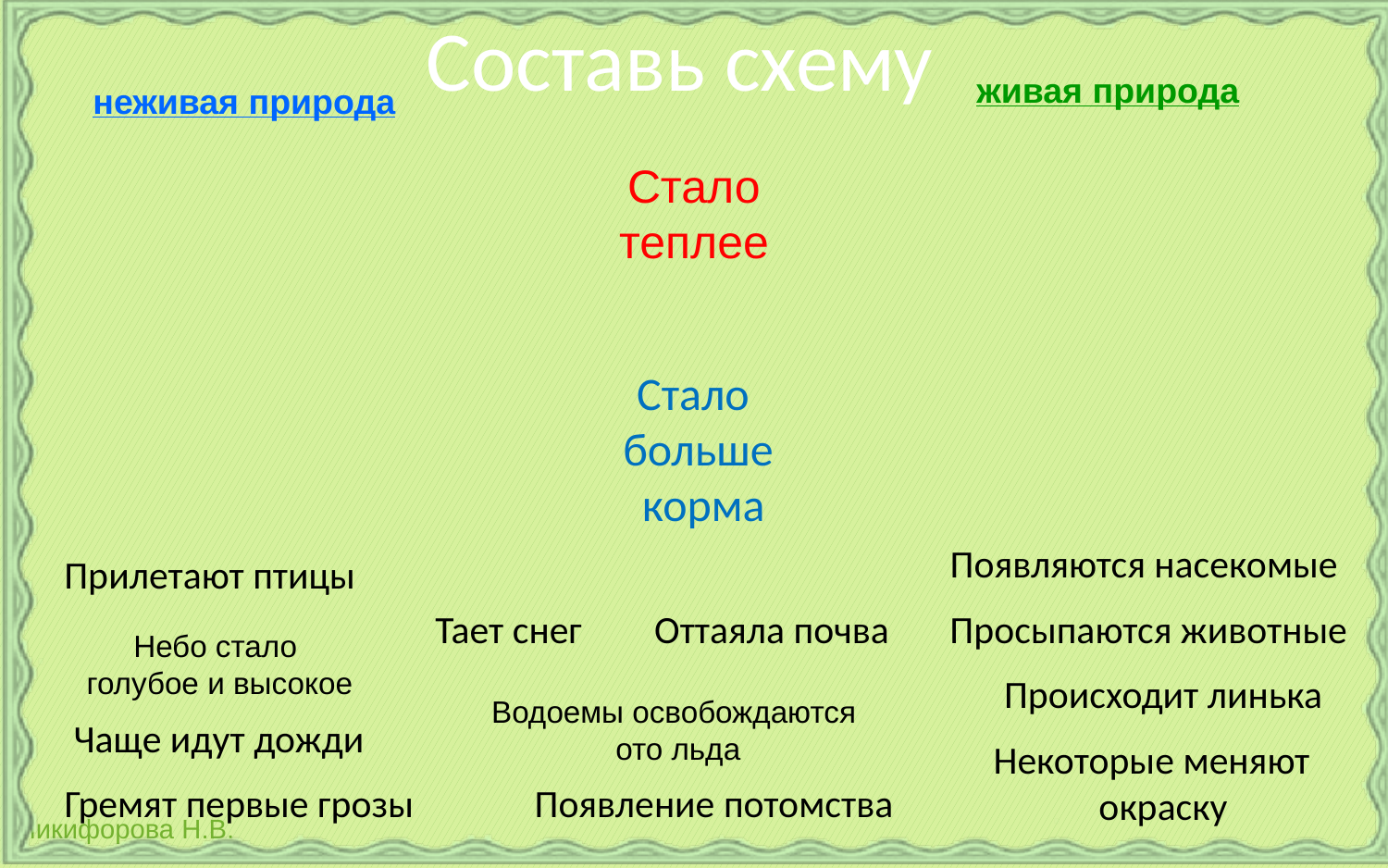

Составь схему
живая природа
неживая природа
Стало теплее
Стало
больше
 корма
Появляются насекомые
Прилетают птицы
Тает снег
Оттаяла почва
Просыпаются животные
Небо стало
голубое и высокое
Происходит линька
Водоемы освобождаются
 ото льда
Чаще идут дожди
Некоторые меняют
            окраску
Гремят первые грозы
Появление потомства